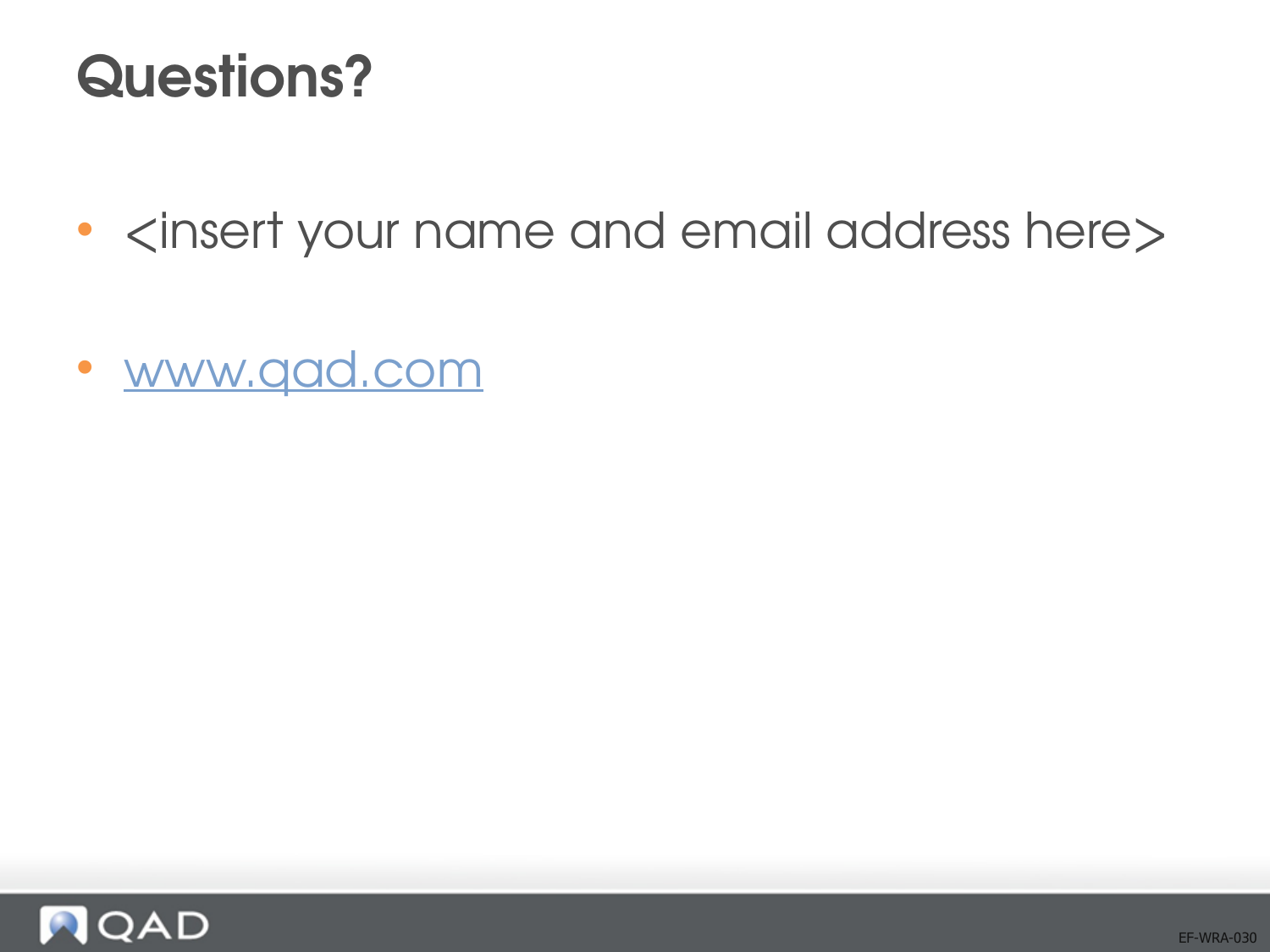

# Questions?

<insert your name and email address here>

www.qad.com
EF-WRA-030